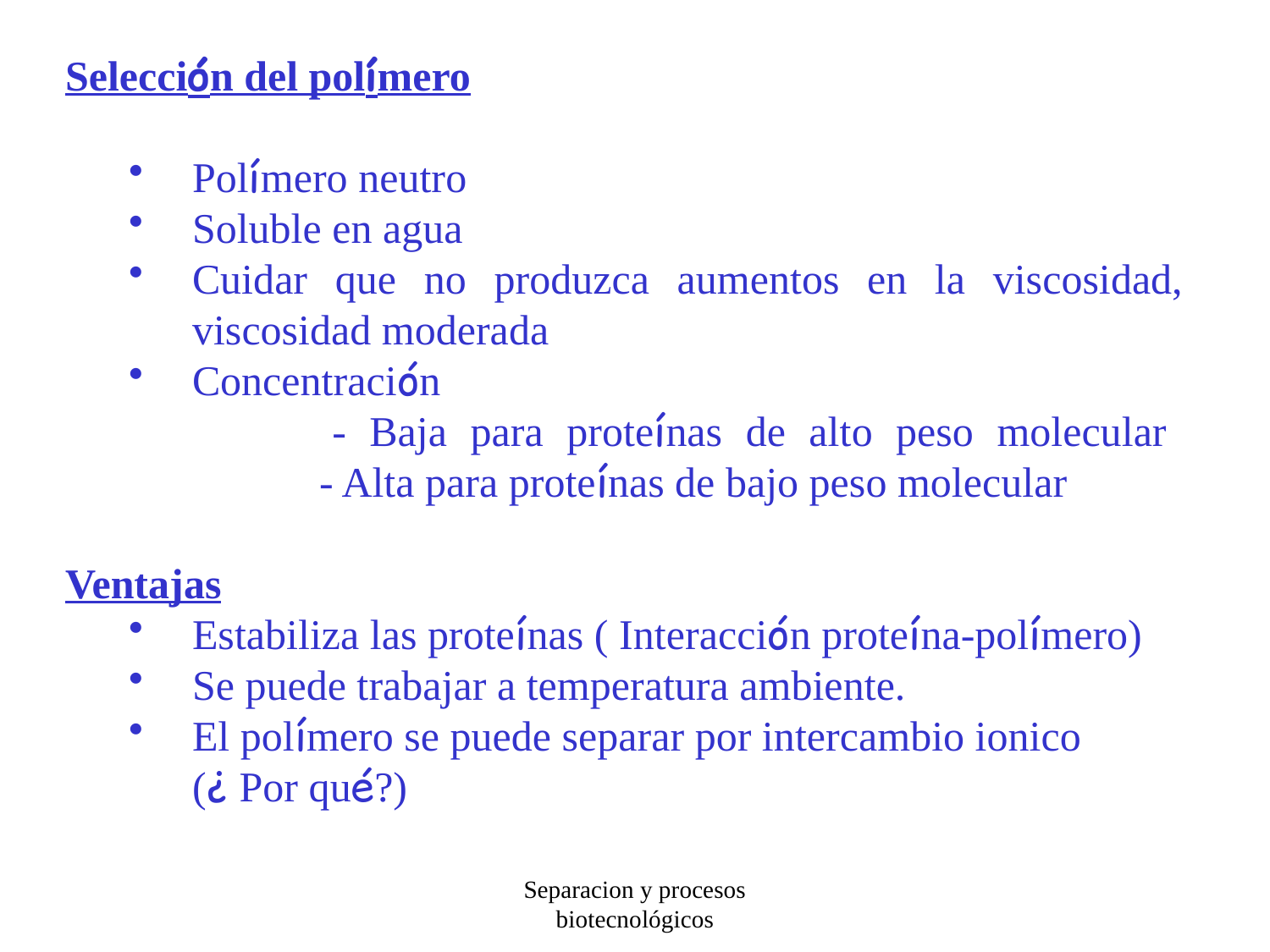

Selección del polímero

Polímero neutro
Soluble en agua
Cuidar que no produzca aumentos en la viscosidad, viscosidad moderada
Concentración
 		- Baja para proteínas de alto peso molecular		- Alta para proteínas de bajo peso molecular

Ventajas
Estabiliza las proteínas ( Interacción proteína-polímero)
Se puede trabajar a temperatura ambiente.
El polímero se puede separar por intercambio ionico (¿ Por qué?)

Separacion y procesos biotecnológicos